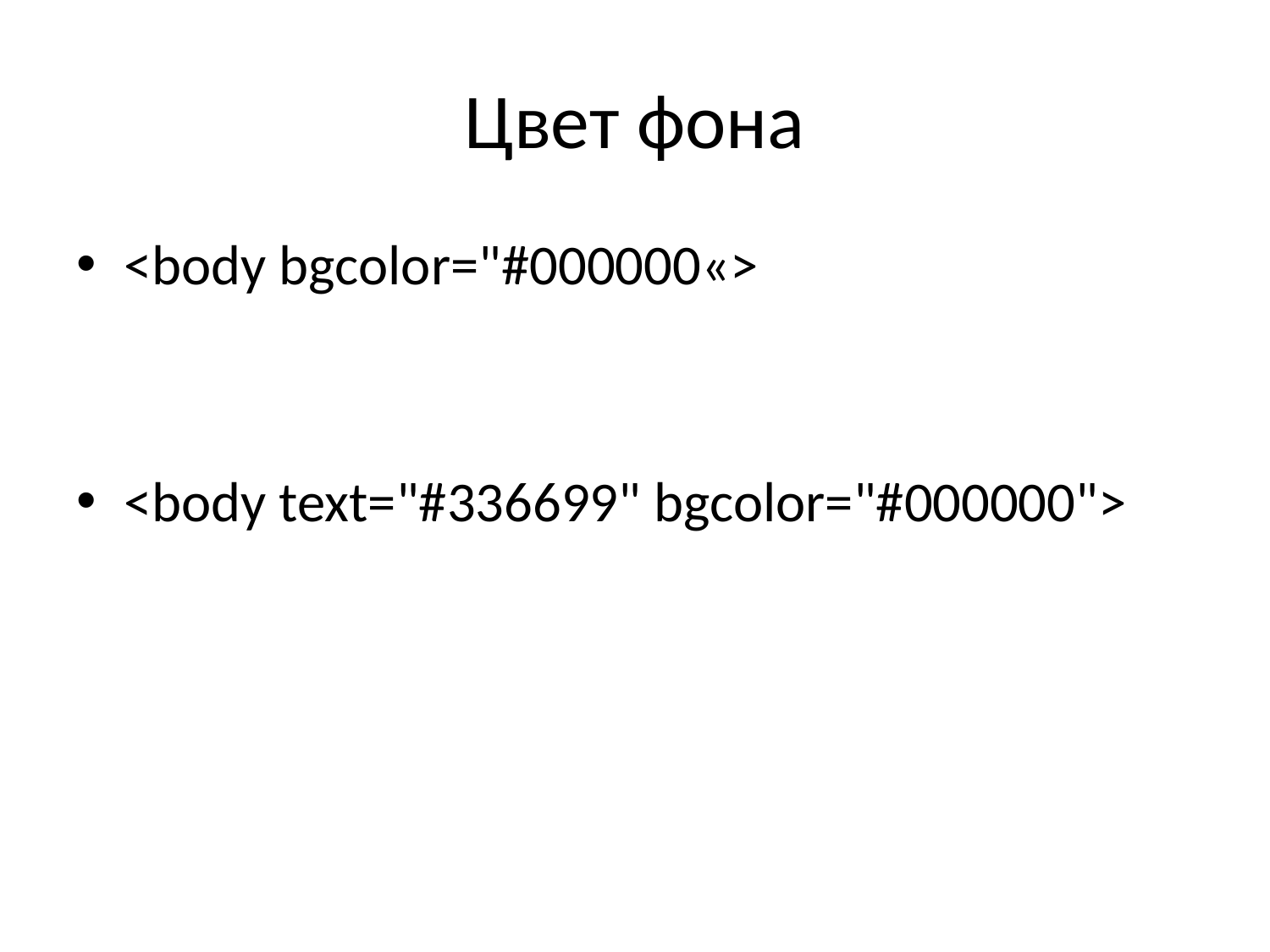

# Цвет фона
<body bgcolor="#000000«>

<body text="#336699" bgcolor="#000000">